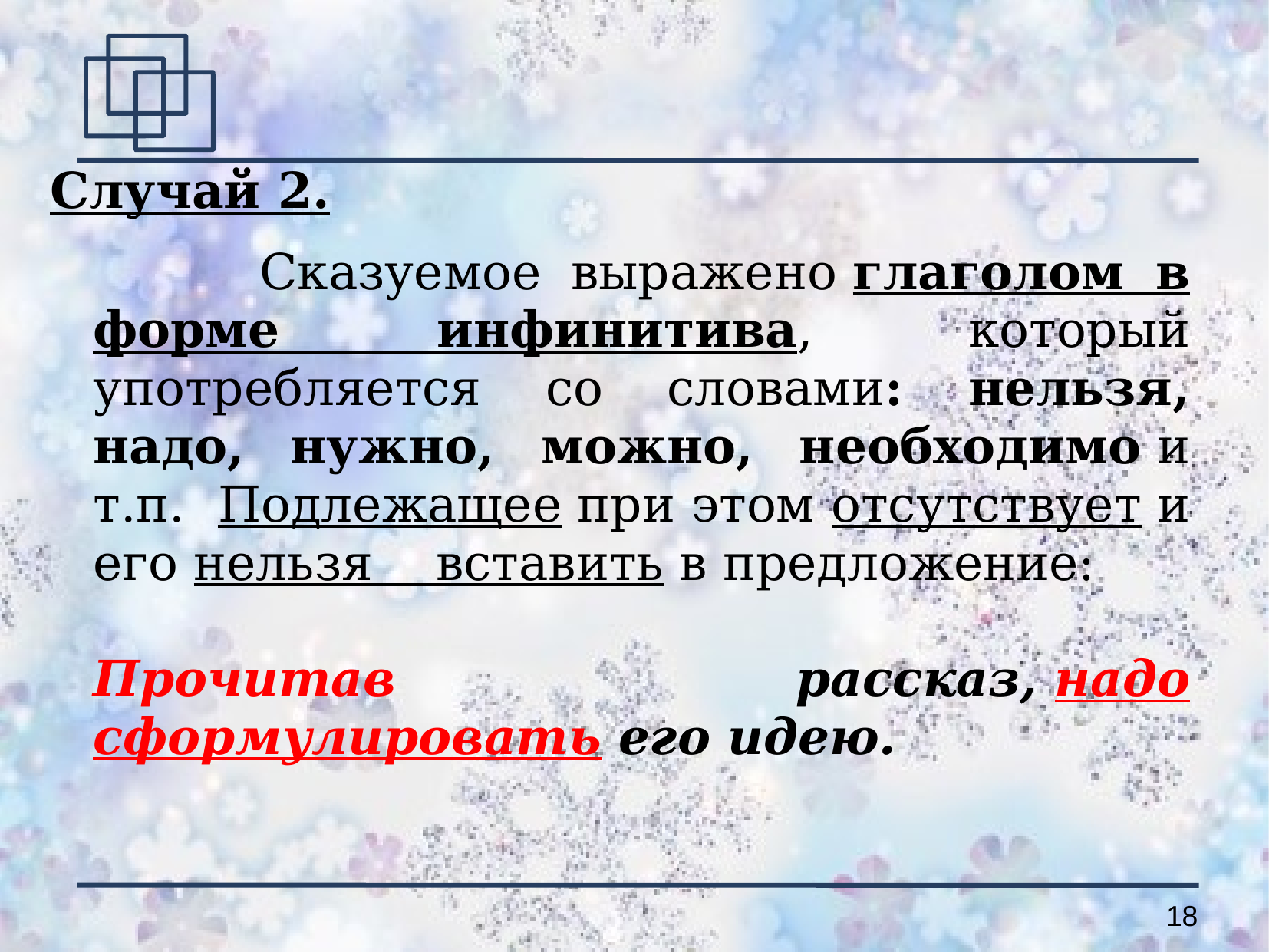

Случай 2.
       Сказуемое выражено глаголом в форме инфинитива, который употребляется со словами: нельзя, надо, нужно, можно, необходимо и т.п.  Подлежащее при этом отсутствует и его нельзя вставить в предложение:   
Прочитав рассказ, надо сформулировать его идею.